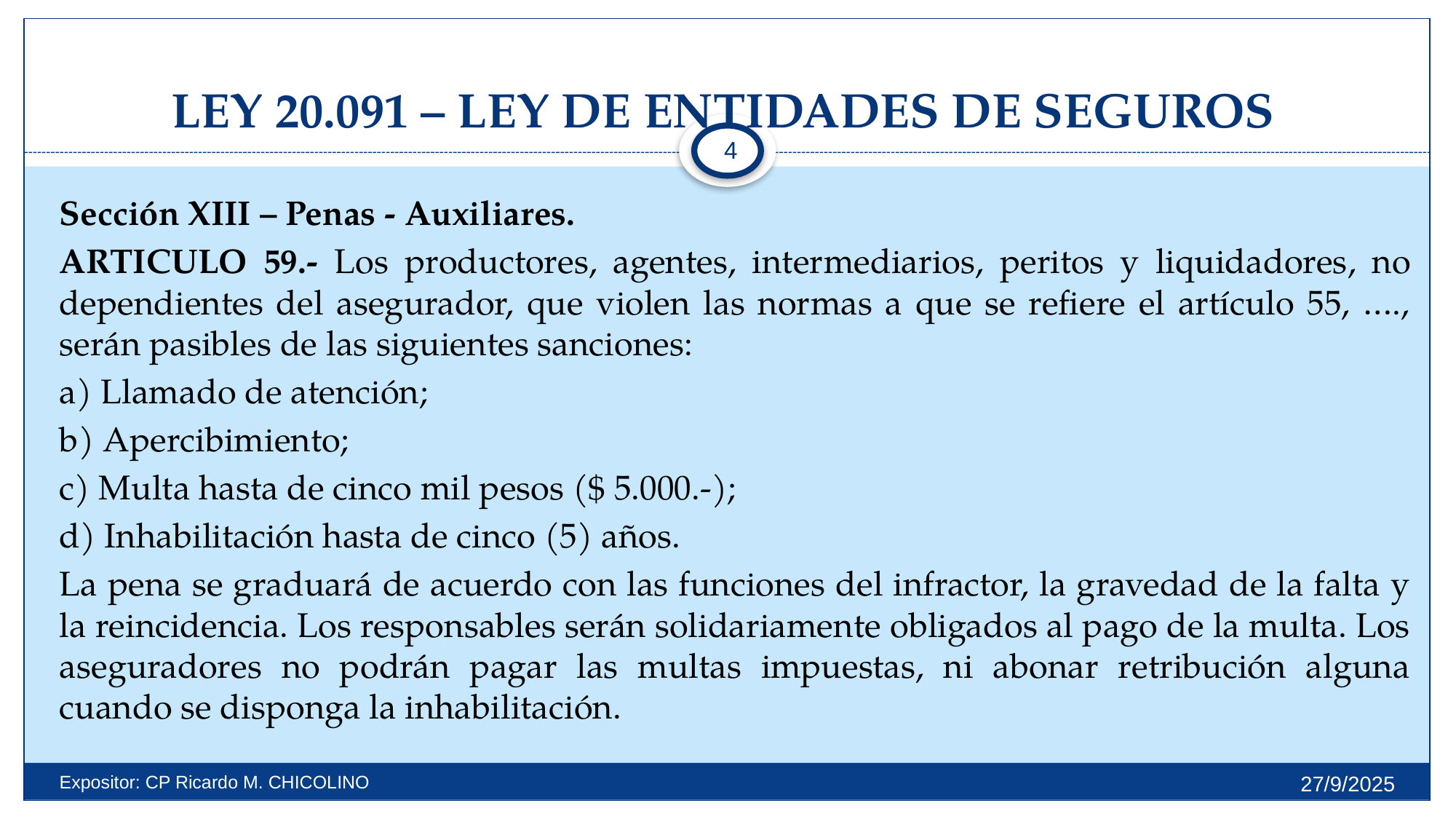

# LEY 20.091 – LEY DE ENTIDADES DE SEGUROS
4
Sección XIII – Penas - Auxiliares.
ARTICULO 59.- Los productores, agentes, intermediarios, peritos y liquidadores, no dependientes del asegurador, que violen las normas a que se refiere el artículo 55, …., serán pasibles de las siguientes sanciones:
a) Llamado de atención;
b) Apercibimiento;
c) Multa hasta de cinco mil pesos ($ 5.000.-);
d) Inhabilitación hasta de cinco (5) años.
La pena se graduará de acuerdo con las funciones del infractor, la gravedad de la falta y la reincidencia. Los responsables serán solidariamente obligados al pago de la multa. Los aseguradores no podrán pagar las multas impuestas, ni abonar retribución alguna cuando se disponga la inhabilitación.

27/9/2025
Expositor: CP Ricardo M. CHICOLINO